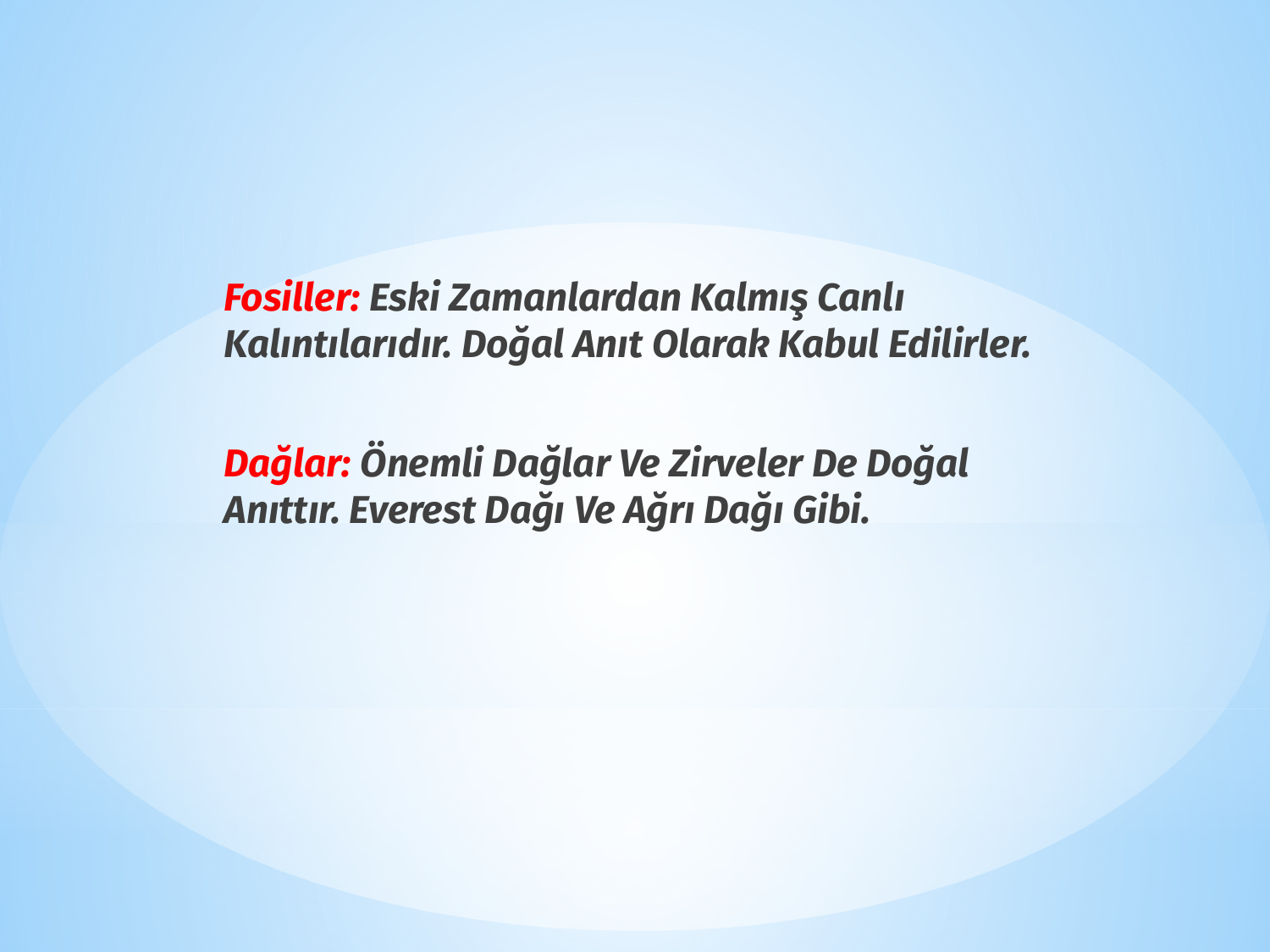

Fosiller: Eski Zamanlardan Kalmış Canlı Kalıntılarıdır. Doğal Anıt Olarak Kabul Edilirler.

Dağlar: Önemli Dağlar Ve Zirveler De Doğal Anıttır. Everest Dağı Ve Ağrı Dağı Gibi.
#